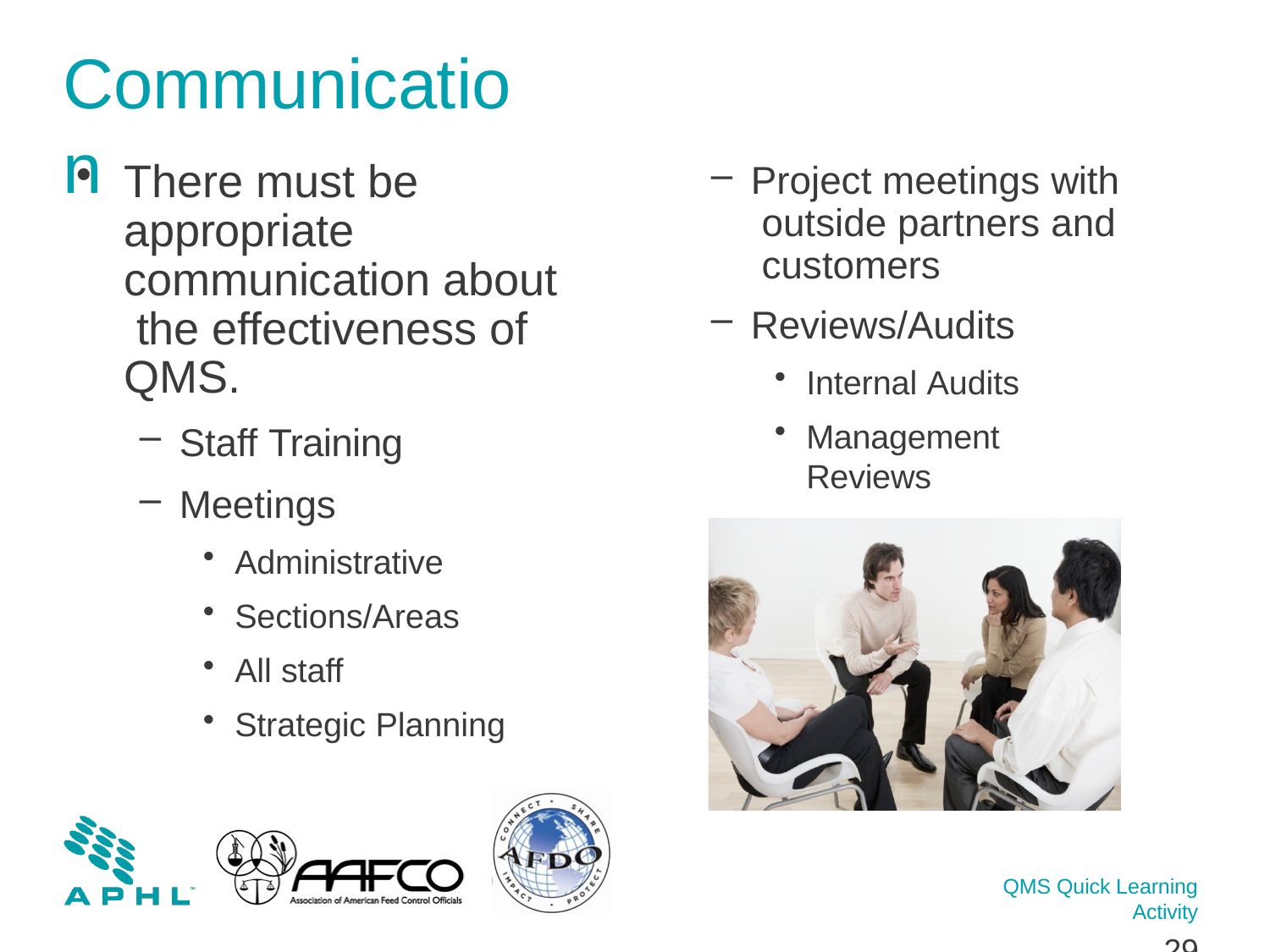

# Communication
There must be  appropriate  communication about  the effectiveness of  QMS.
Staff Training
Meetings
Administrative
Sections/Areas
All staff
Strategic Planning
Project meetings with  outside partners and  customers
Reviews/Audits
Internal Audits
Management Reviews

QMS Quick Learning Activity
29